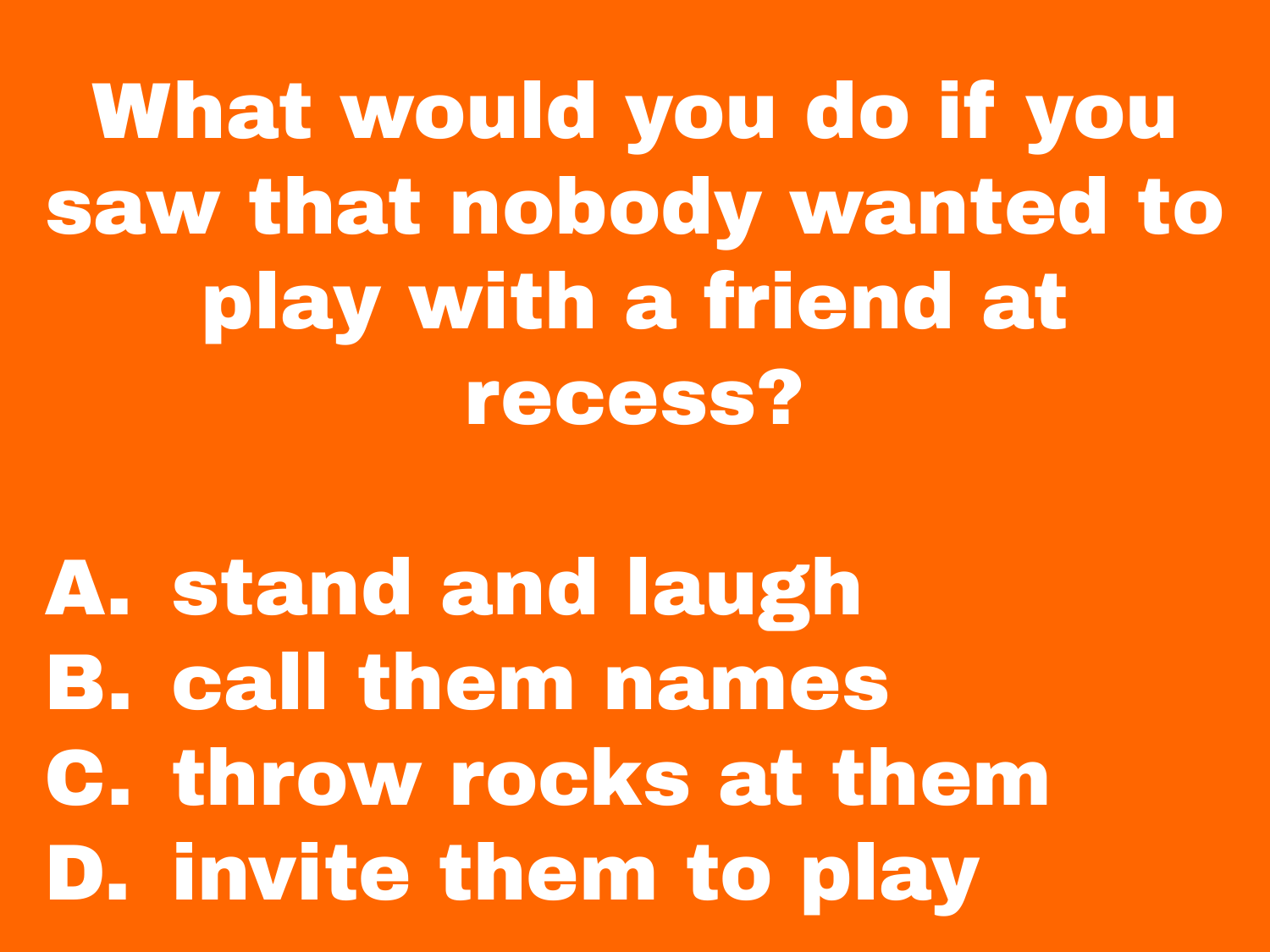

What would you do if you saw that nobody wanted to play with a friend at recess?

stand and laugh
call them names
throw rocks at them
invite them to play